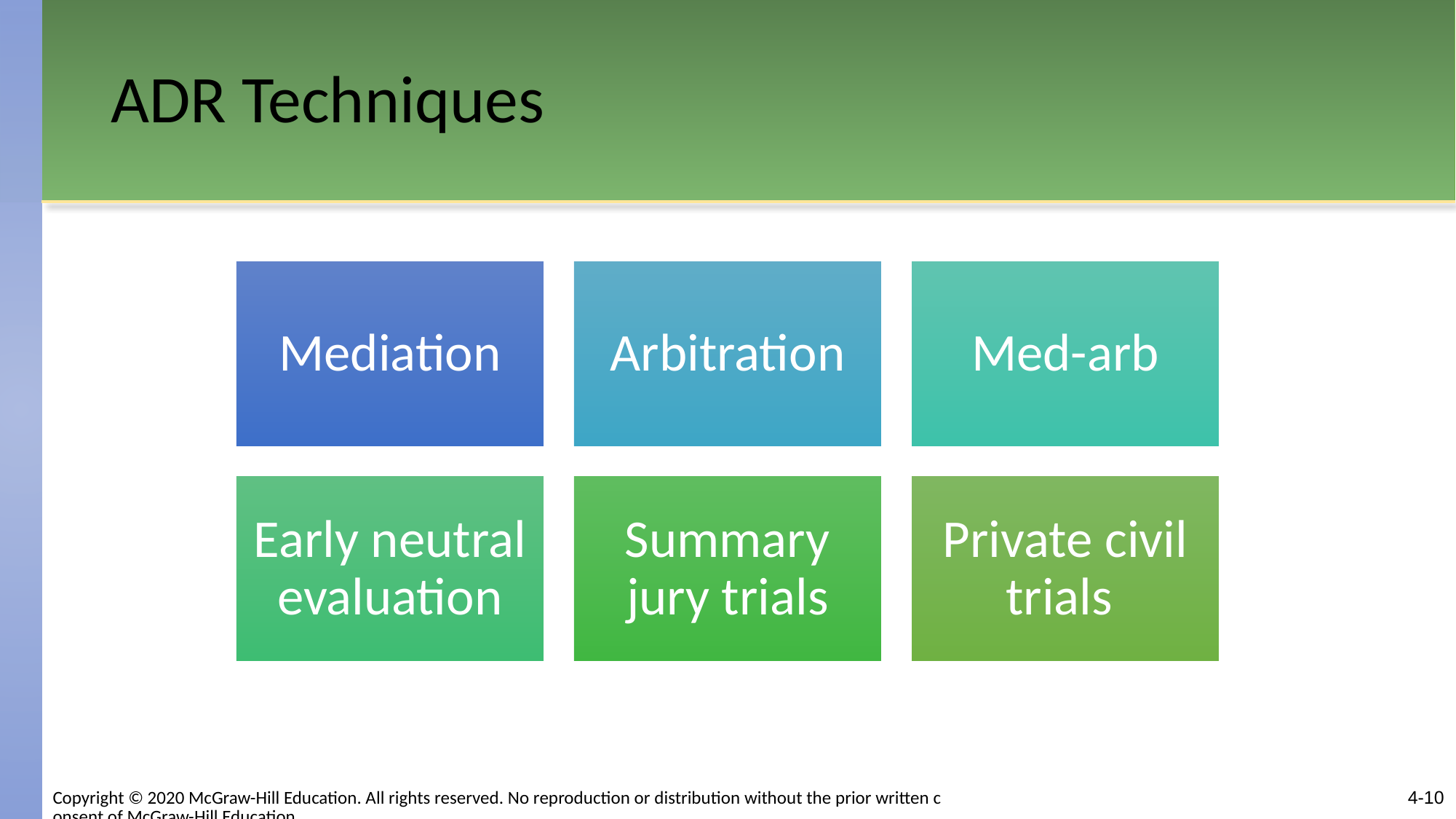

# ADR Techniques
Mediation
Arbitration
Med-arb
Early neutral evaluation
Summary jury trials
Private civil trials
4-10
Copyright © 2020 McGraw-Hill Education. All rights reserved. No reproduction or distribution without the prior written consent of McGraw-Hill Education.